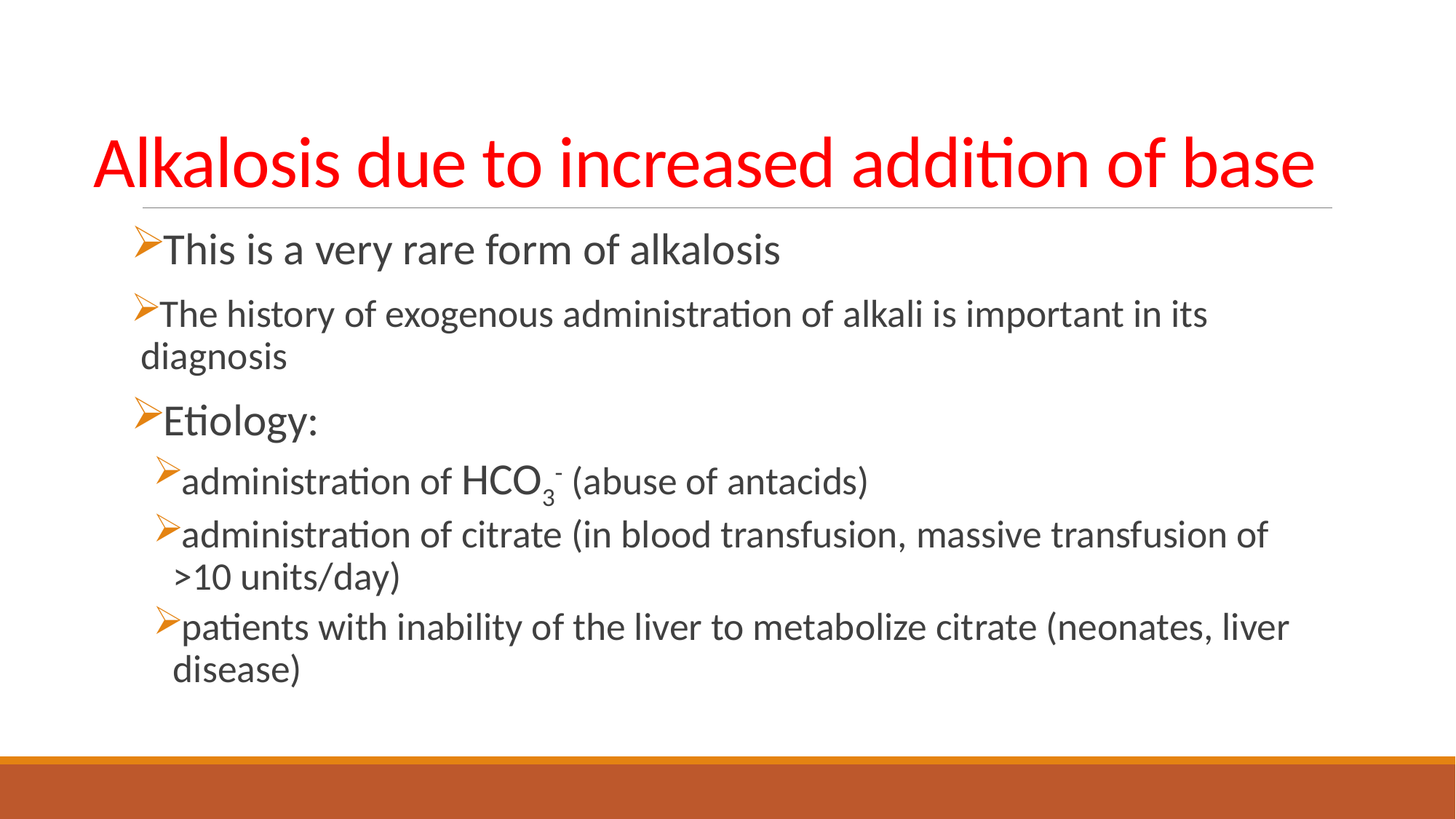

# Alkalosis due to increased addition of base
This is a very rare form of alkalosis
The history of exogenous administration of alkali is important in its diagnosis
Etiology:
administration of HCO3- (abuse of antacids)
administration of citrate (in blood transfusion, massive transfusion of >10 units/day)
patients with inability of the liver to metabolize citrate (neonates, liver disease)